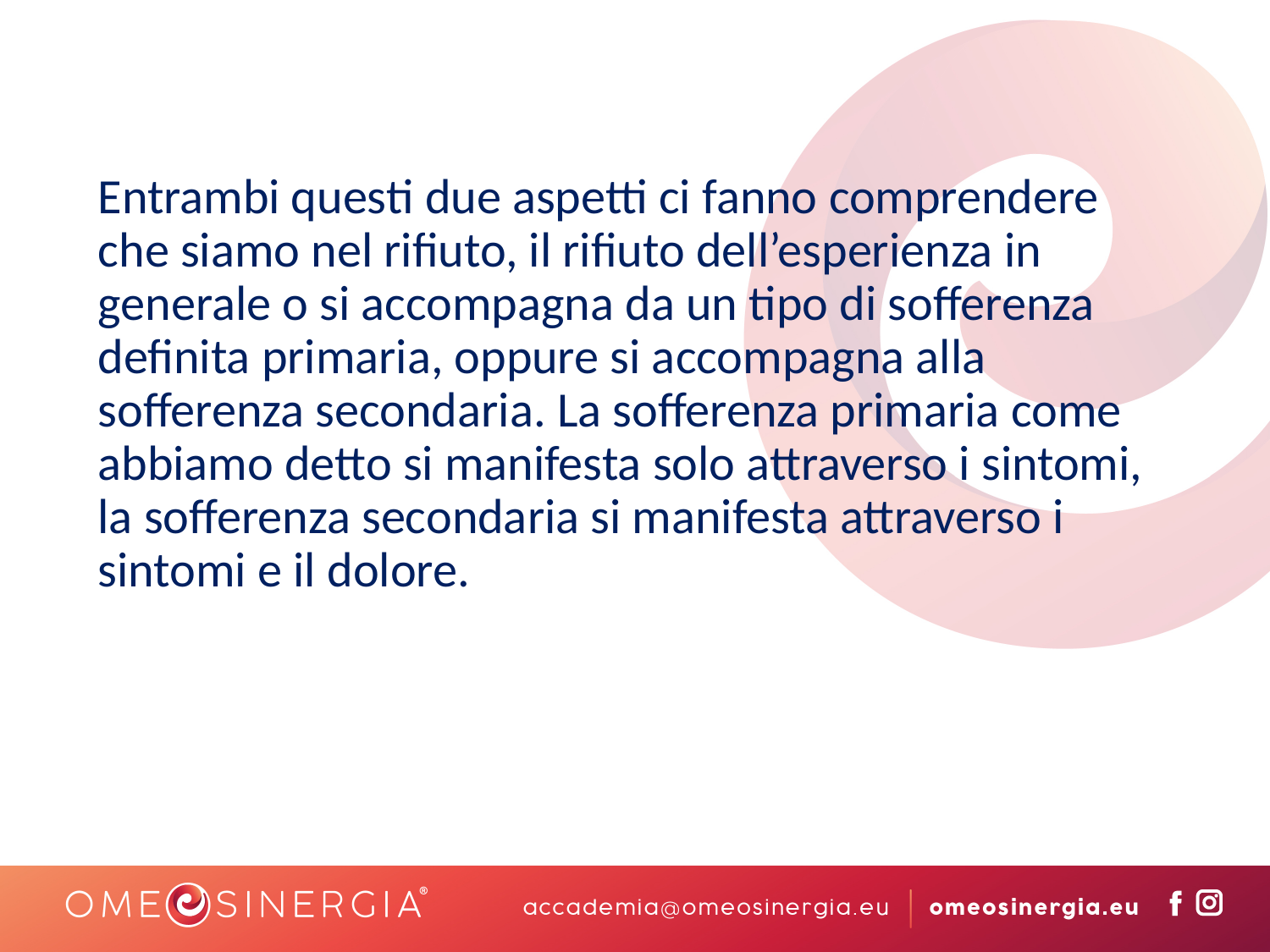

Entrambi questi due aspetti ci fanno comprendere che siamo nel rifiuto, il rifiuto dell’esperienza in generale o si accompagna da un tipo di sofferenza definita primaria, oppure si accompagna alla sofferenza secondaria. La sofferenza primaria come abbiamo detto si manifesta solo attraverso i sintomi, la sofferenza secondaria si manifesta attraverso i sintomi e il dolore.